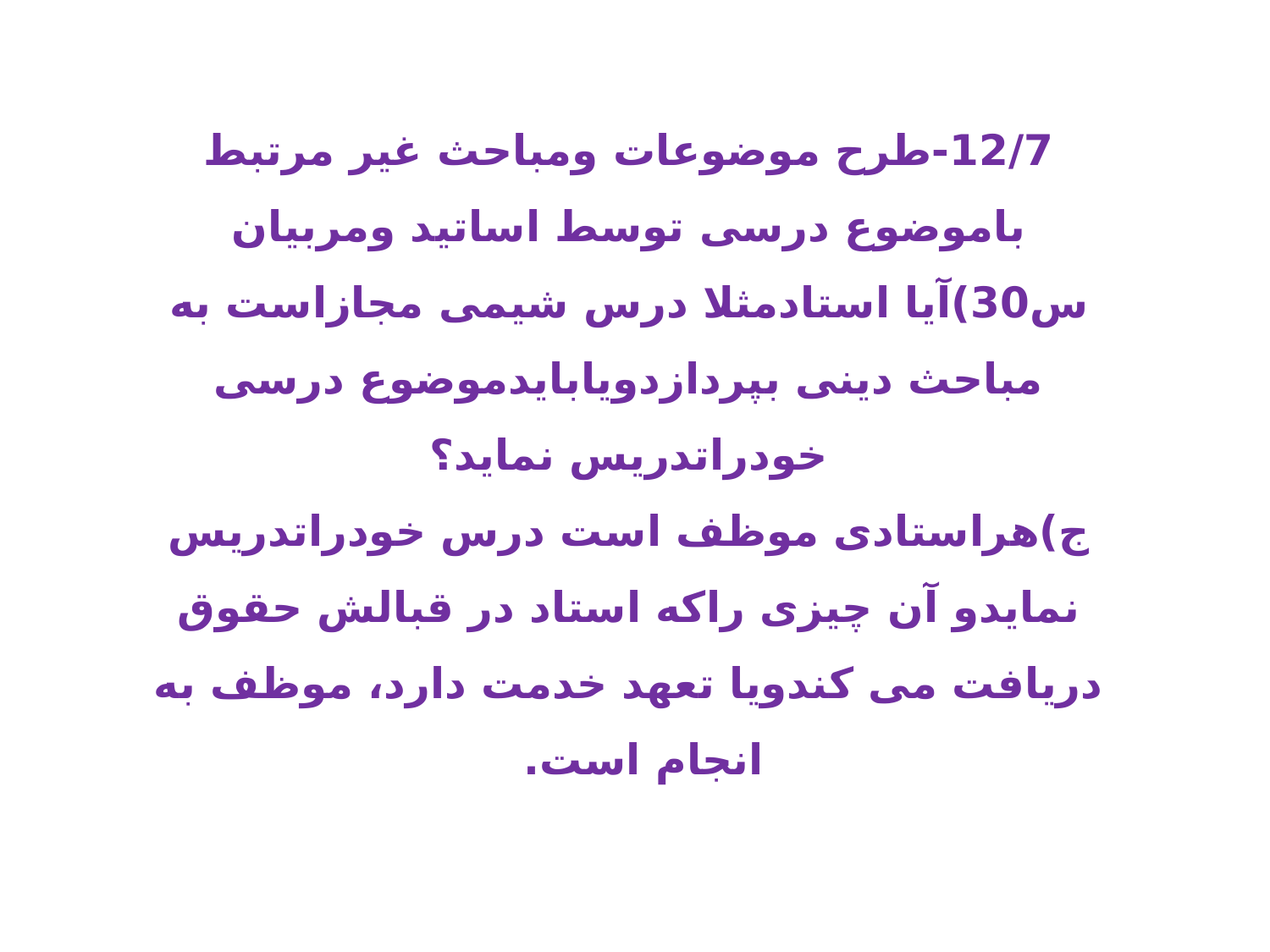

12/7-طرح موضوعات ومباحث غیر مرتبط باموضوع درسی توسط اساتید ومربیان
س30)آیا استادمثلا درس شیمی مجازاست به مباحث دینی بپردازدویابایدموضوع درسی خودراتدریس نماید؟
ج)هراستادی موظف است درس خودراتدریس نمایدو آن چیزی راکه استاد در قبالش حقوق دریافت می کندویا تعهد خدمت دارد، موظف به انجام است.